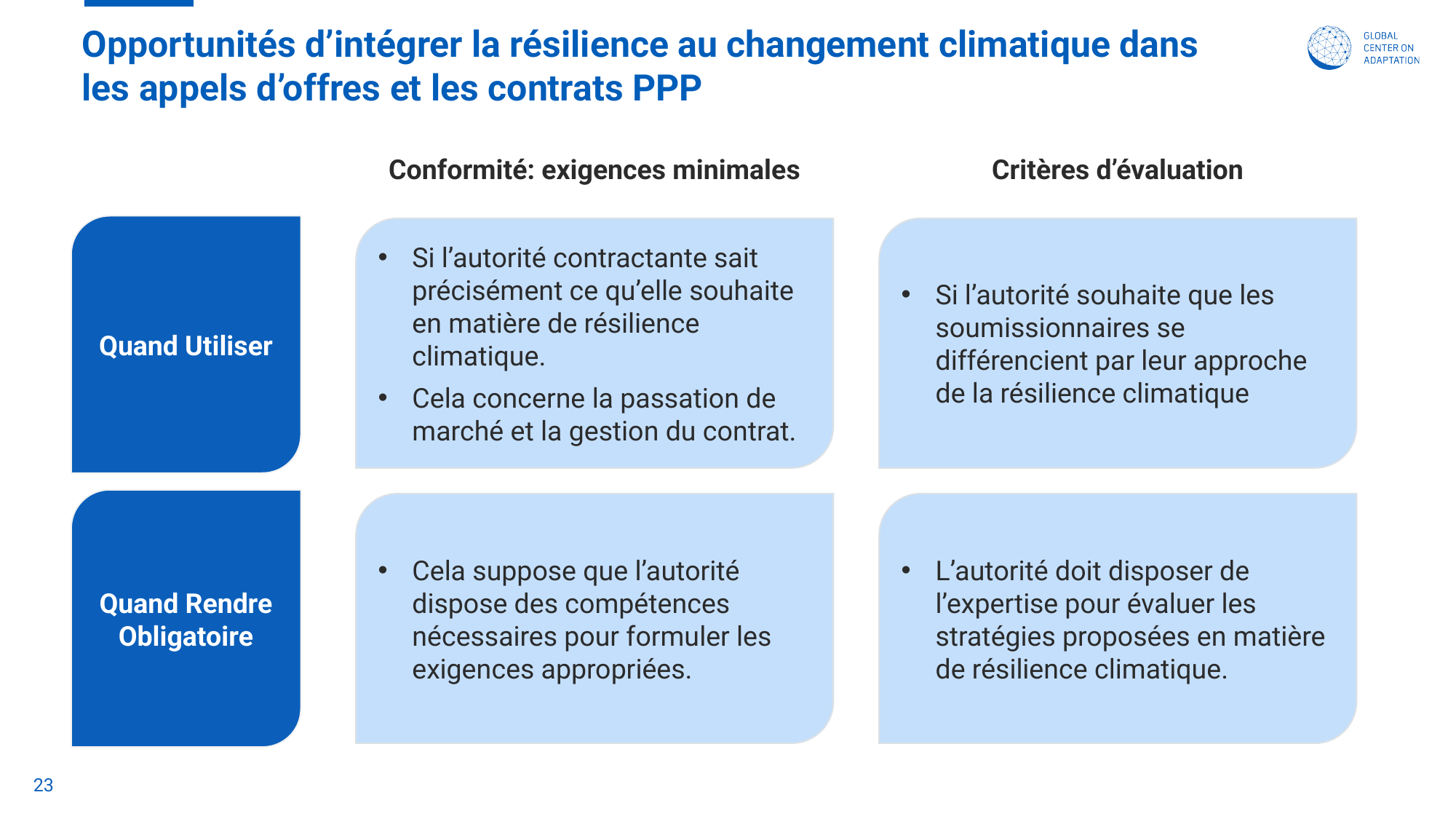

# Opportunités d’intégrer la résilience au changement climatique dans les appels d’offres et les contrats PPP
Critères d’évaluation
Conformité: exigences minimales
Quand Utiliser
Si l’autorité contractante sait précisément ce qu’elle souhaite en matière de résilience climatique.
Cela concerne la passation de marché et la gestion du contrat.
Si l’autorité souhaite que les soumissionnaires se différencient par leur approche de la résilience climatique
Quand Rendre Obligatoire
Cela suppose que l’autorité dispose des compétences nécessaires pour formuler les exigences appropriées.
L’autorité doit disposer de l’expertise pour évaluer les stratégies proposées en matière de résilience climatique.